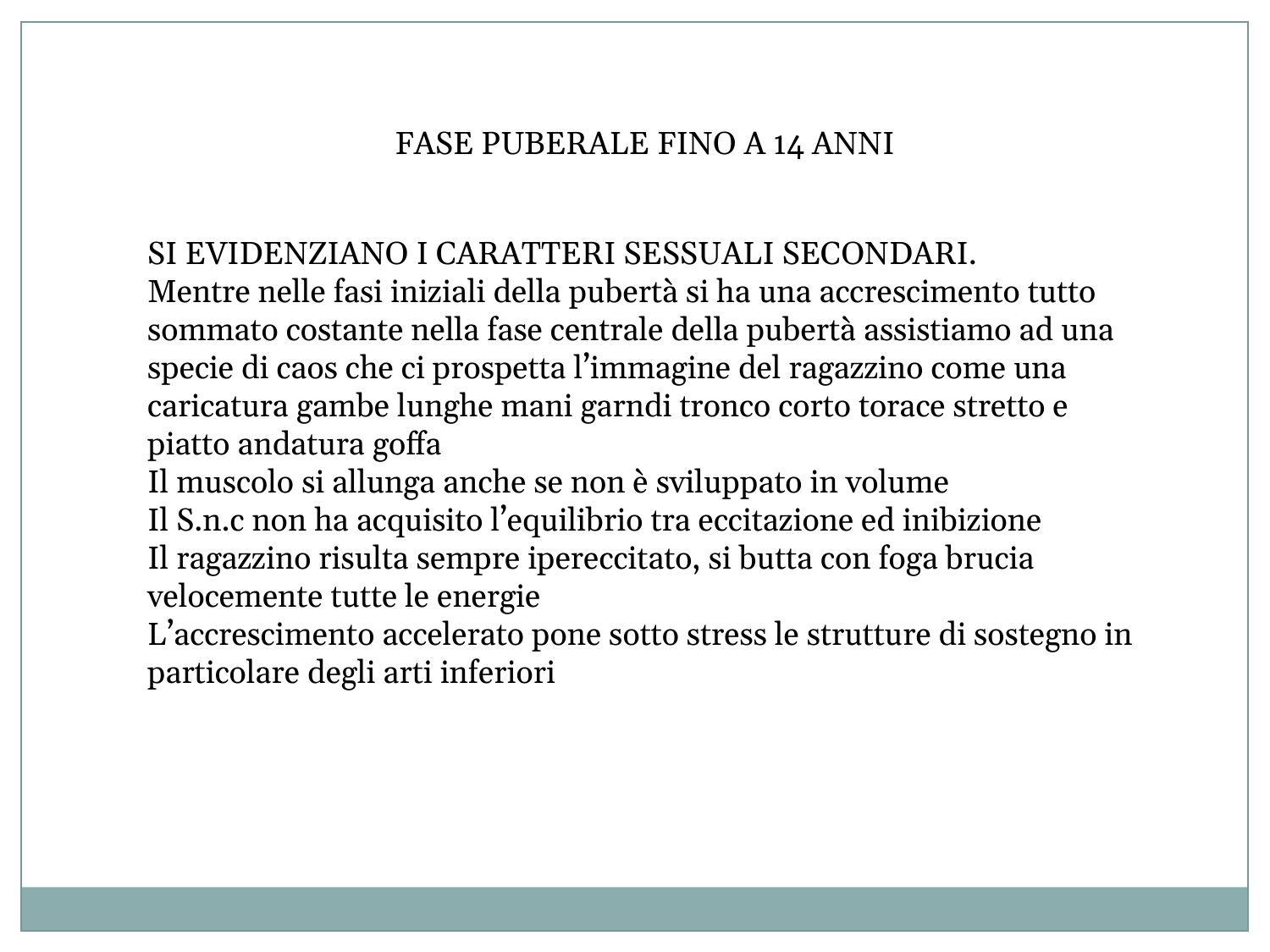

FASE PUBERALE FINO A 14 ANNI
SI EVIDENZIANO I CARATTERI SESSUALI SECONDARI.
Mentre nelle fasi iniziali della pubertà si ha una accrescimento tutto sommato costante nella fase centrale della pubertà assistiamo ad una specie di caos che ci prospetta l’immagine del ragazzino come una caricatura gambe lunghe mani garndi tronco corto torace stretto e piatto andatura goffa
Il muscolo si allunga anche se non è sviluppato in volume
Il S.n.c non ha acquisito l’equilibrio tra eccitazione ed inibizione
Il ragazzino risulta sempre ipereccitato, si butta con foga brucia velocemente tutte le energie
L’accrescimento accelerato pone sotto stress le strutture di sostegno in particolare degli arti inferiori